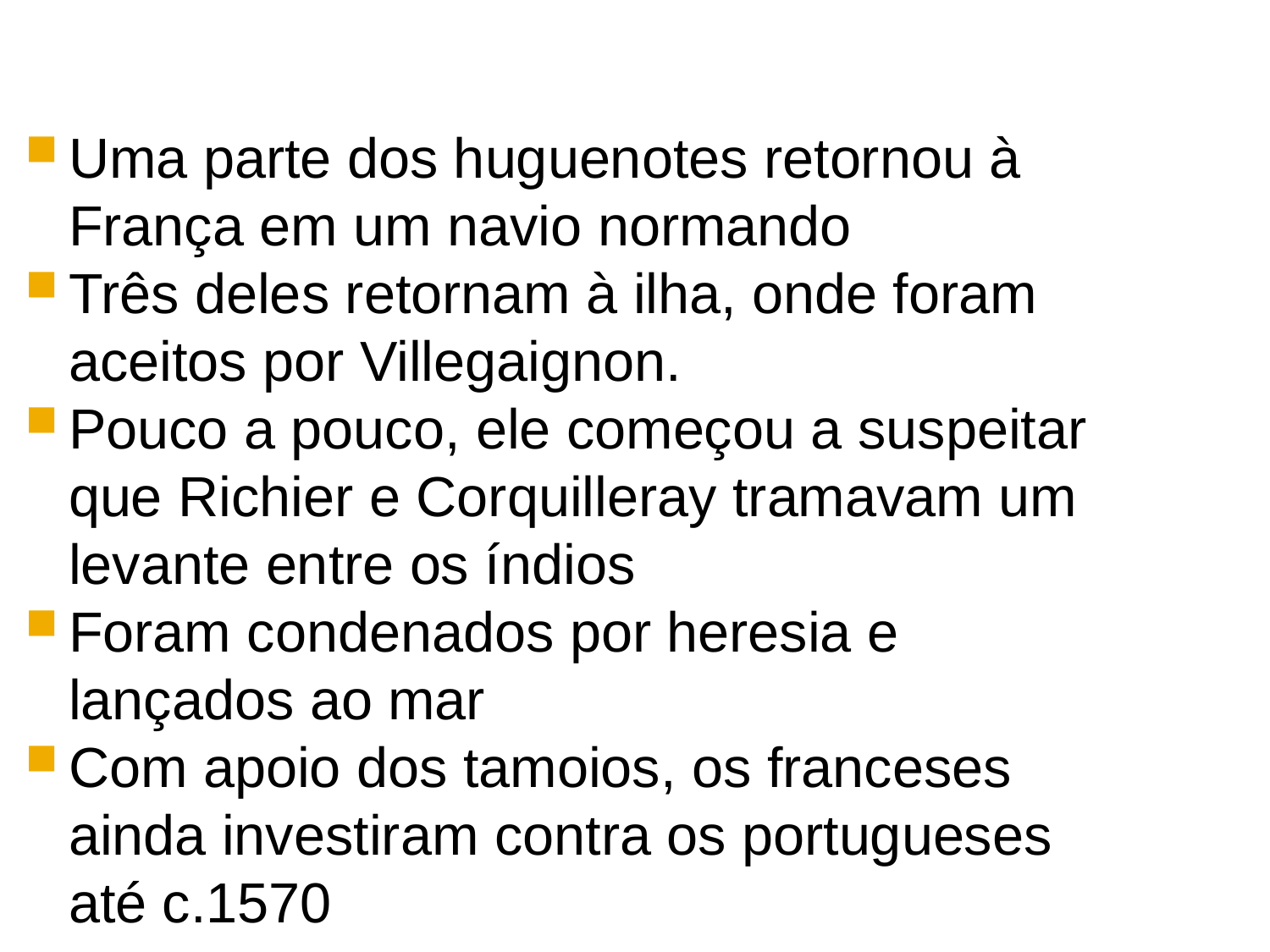

Uma parte dos huguenotes retornou à França em um navio normando
Três deles retornam à ilha, onde foram aceitos por Villegaignon.
Pouco a pouco, ele começou a suspeitar que Richier e Corquilleray tramavam um levante entre os índios
Foram condenados por heresia e lançados ao mar
Com apoio dos tamoios, os franceses ainda investiram contra os portugueses até c.1570